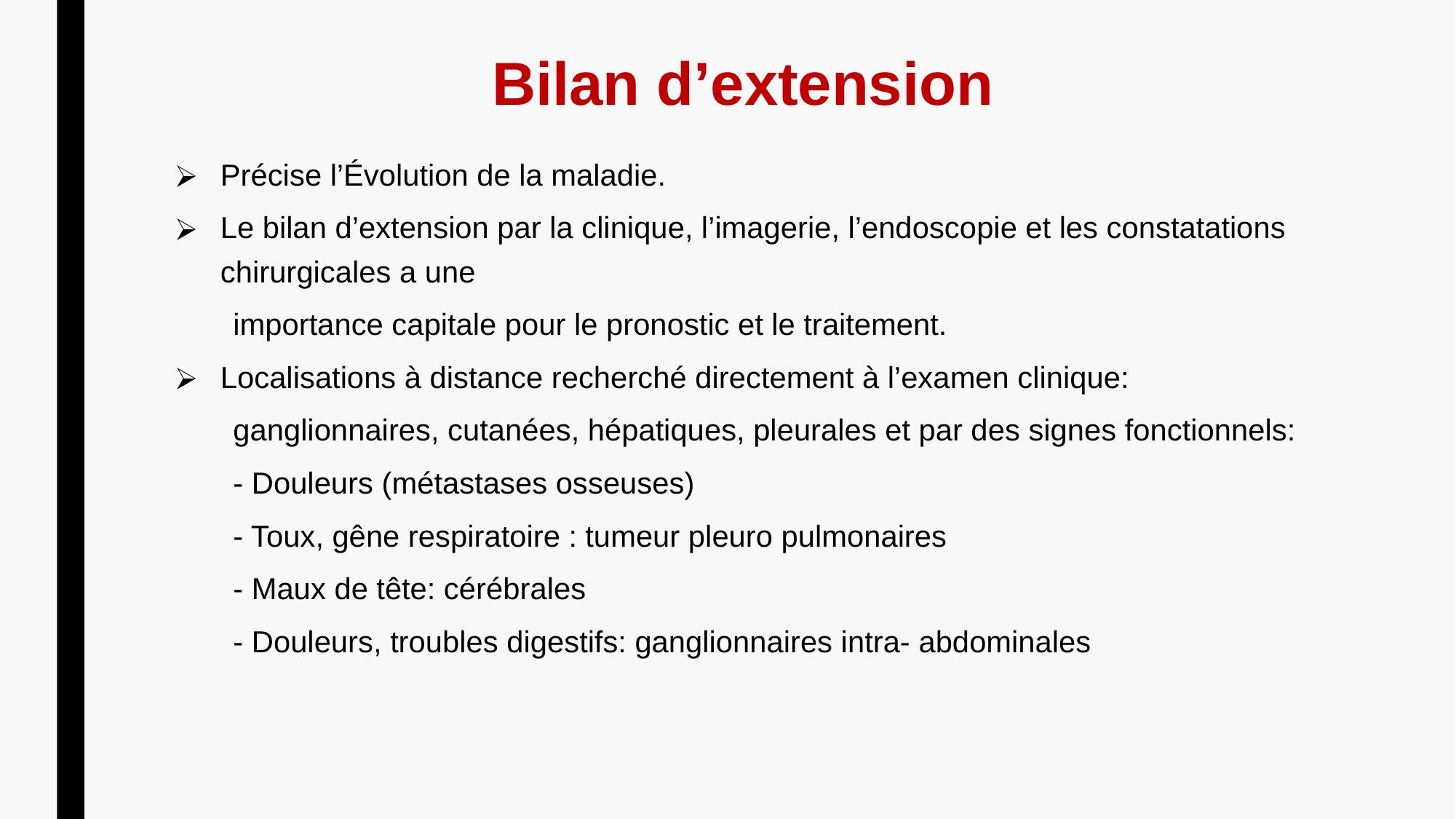

# Bilan d’extension
Précise l’Évolution de la maladie.
Le bilan d’extension par la clinique, l’imagerie, l’endoscopie et les constatations chirurgicales a une
       importance capitale pour le pronostic et le traitement.
Localisations à distance recherché directement à l’examen clinique:
       ganglionnaires, cutanées, hépatiques, pleurales et par des signes fonctionnels:
       - Douleurs (métastases osseuses)
       - Toux, gêne respiratoire : tumeur pleuro pulmonaires
       - Maux de tête: cérébrales
       - Douleurs, troubles digestifs: ganglionnaires intra- abdominales